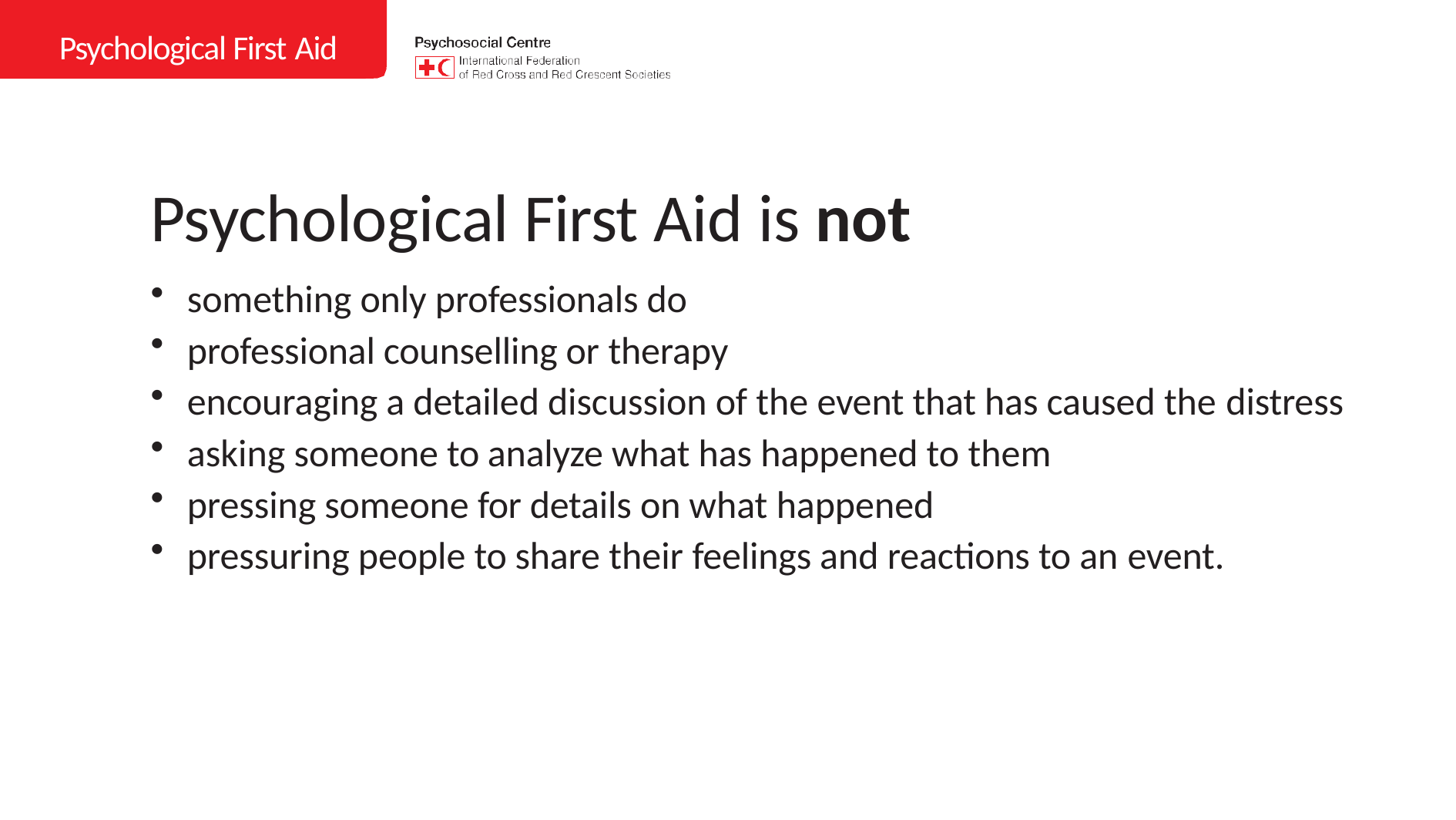

Psychological First Aid

# Psychological First Aid is not
something only professionals do
professional counselling or therapy
encouraging a detailed discussion of the event that has caused the distress
asking someone to analyze what has happened to them
pressing someone for details on what happened
pressuring people to share their feelings and reactions to an event.